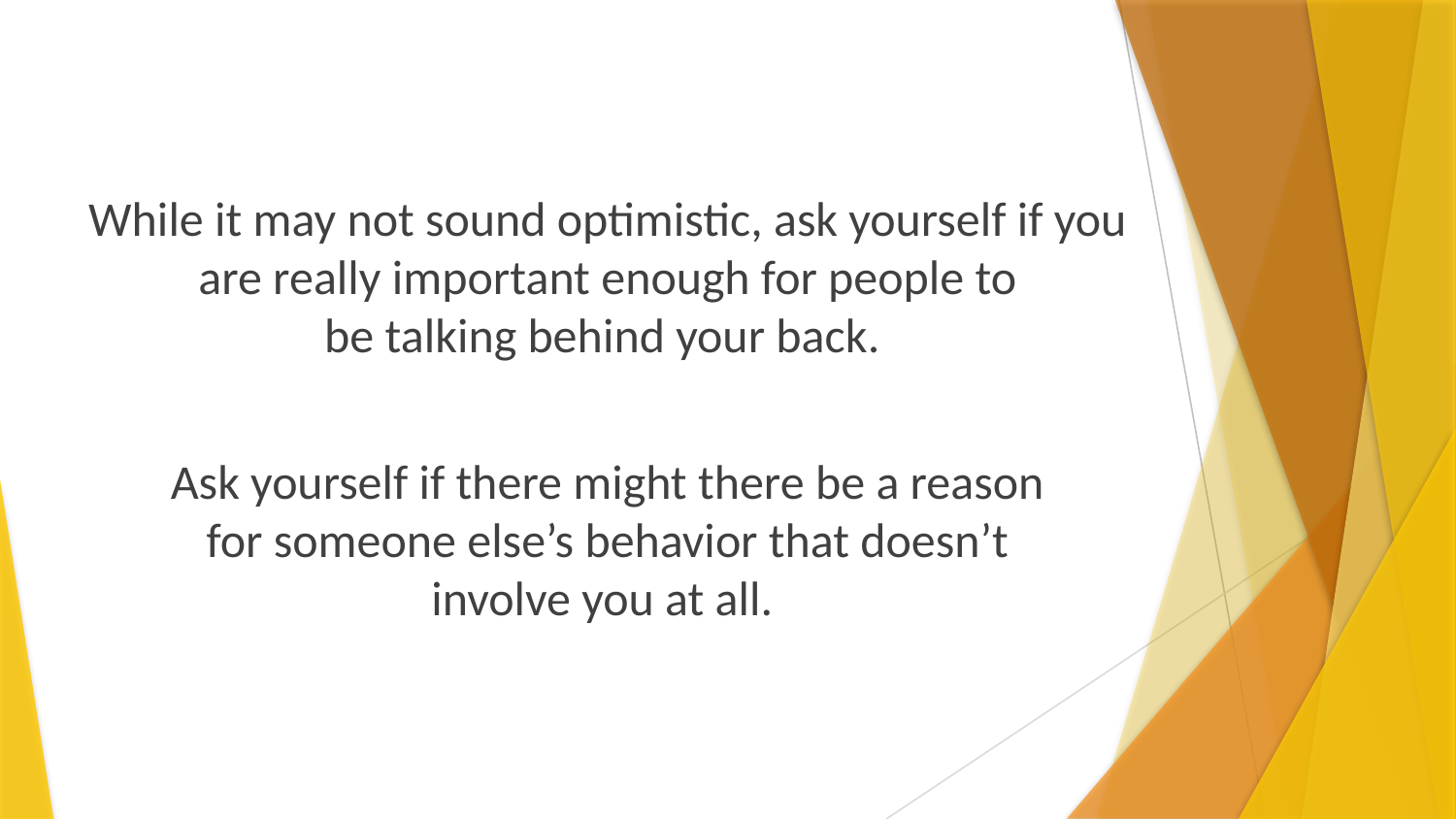

While it may not sound optimistic, ask yourself if you are really important enough for people to
be talking behind your back.

Ask yourself if there might there be a reason
for someone else’s behavior that doesn’t
involve you at all.